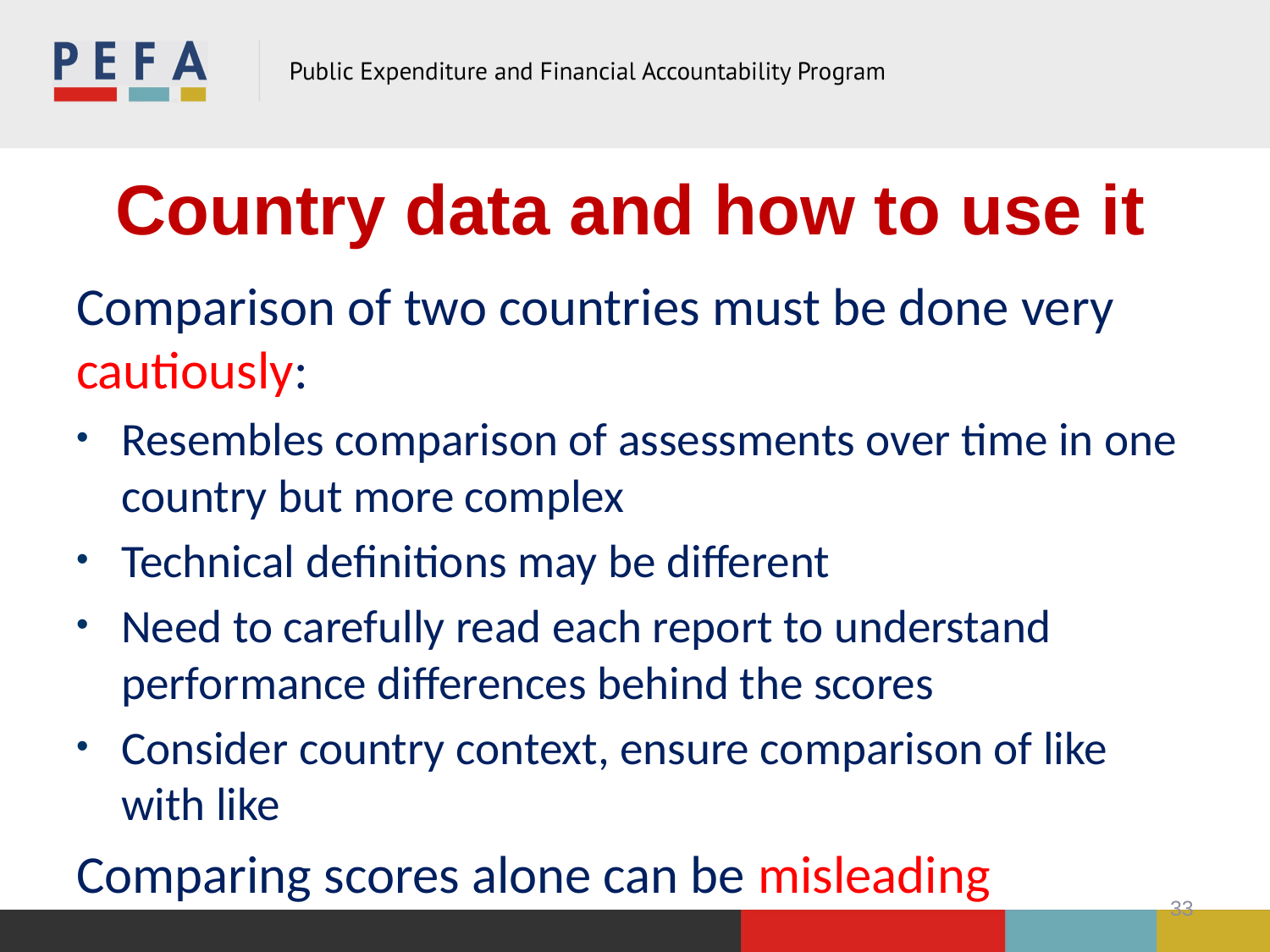

# Country data and how to use it
Comparison of two countries must be done very cautiously:
Resembles comparison of assessments over time in one country but more complex
Technical definitions may be different
Need to carefully read each report to understand performance differences behind the scores
Consider country context, ensure comparison of like with like
Comparing scores alone can be misleading

33